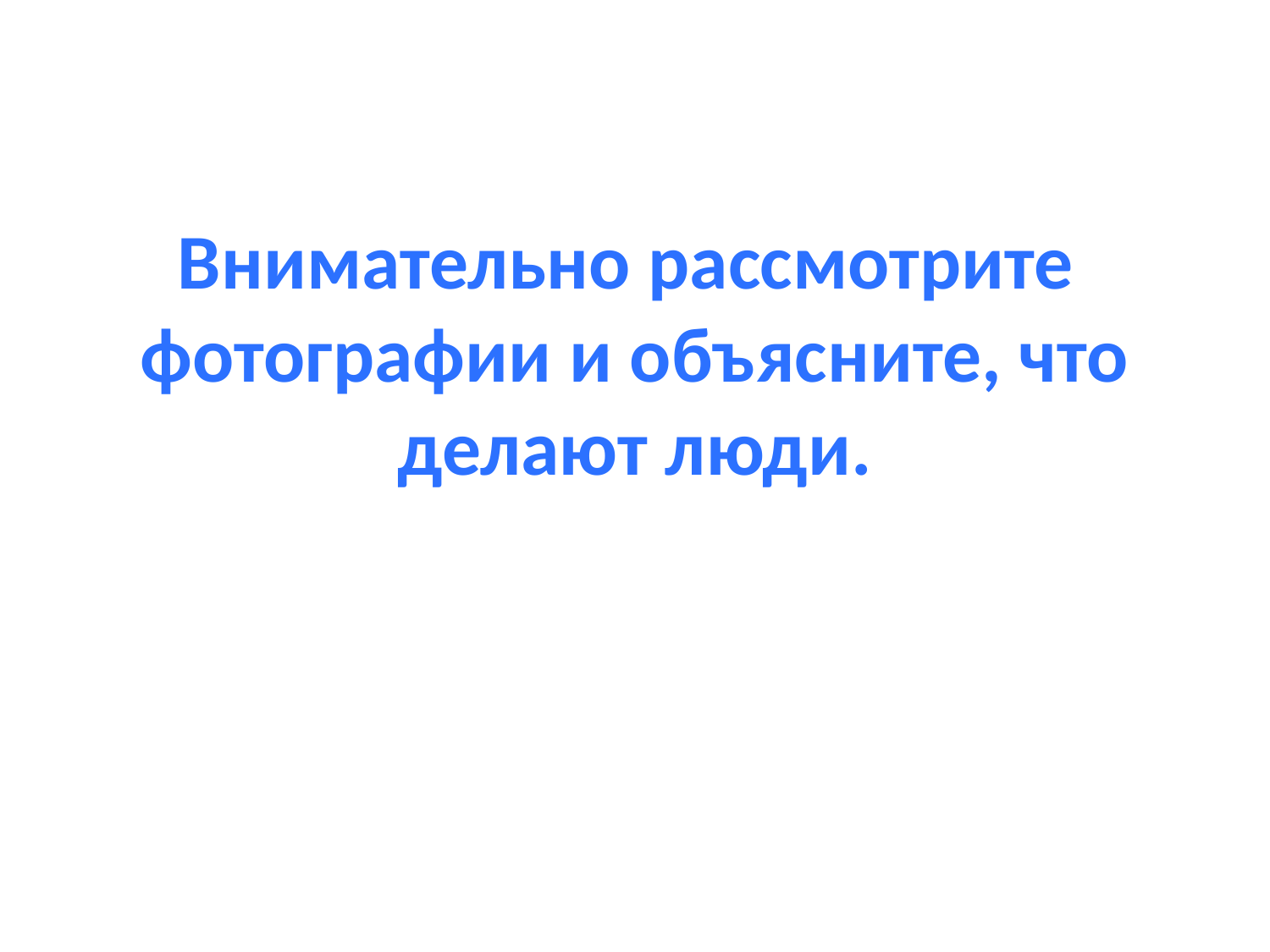

# Внимательно рассмотрите  фотографии и объясните, что делают люди.